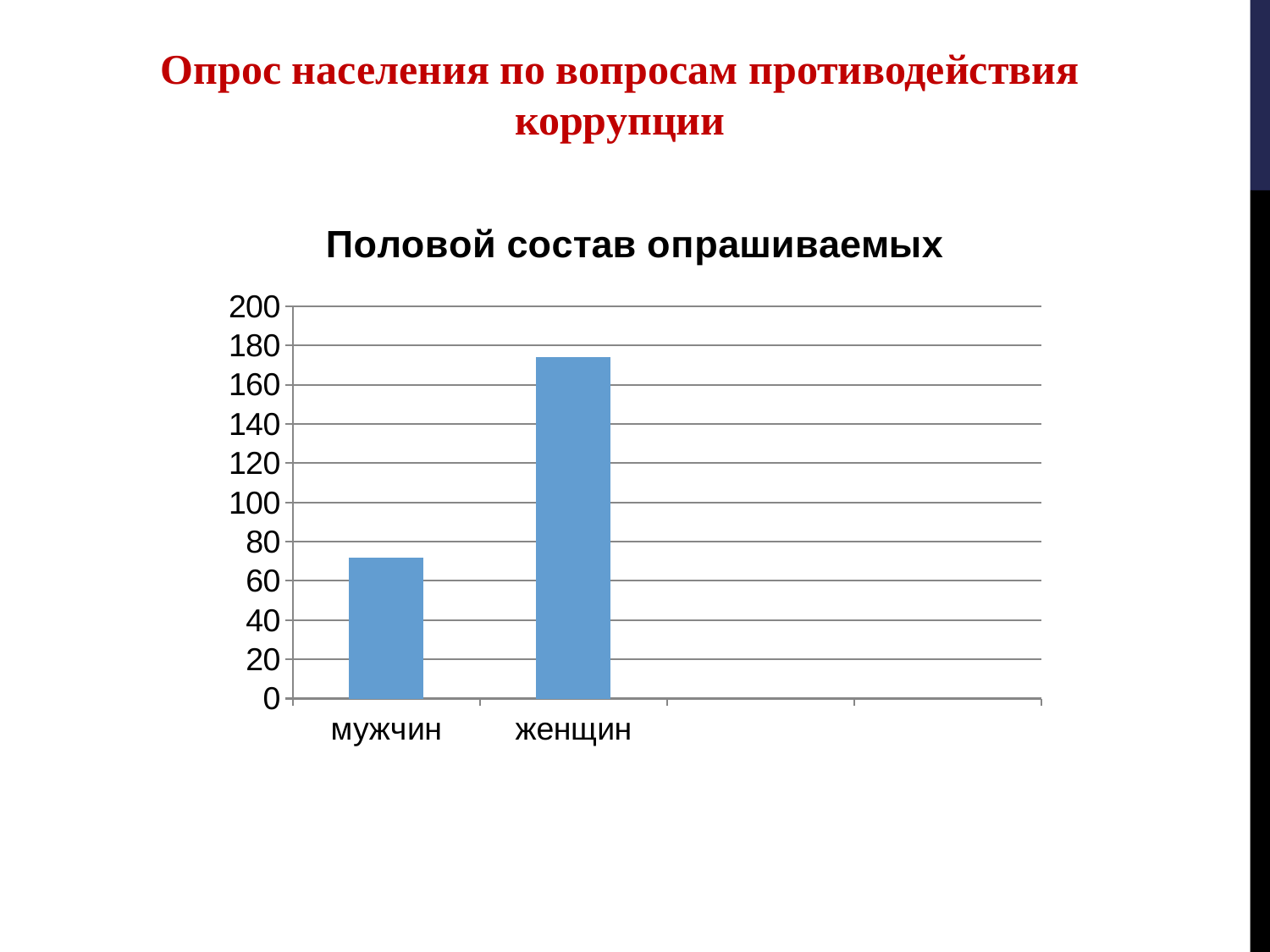

Опрос населения по вопросам противодействия коррупции

### Chart: Половой состав опрашиваемых

| Category | Ряд 1 |
|---|---|
| мужчин | 72.0 |
| женщин | 174.0 |